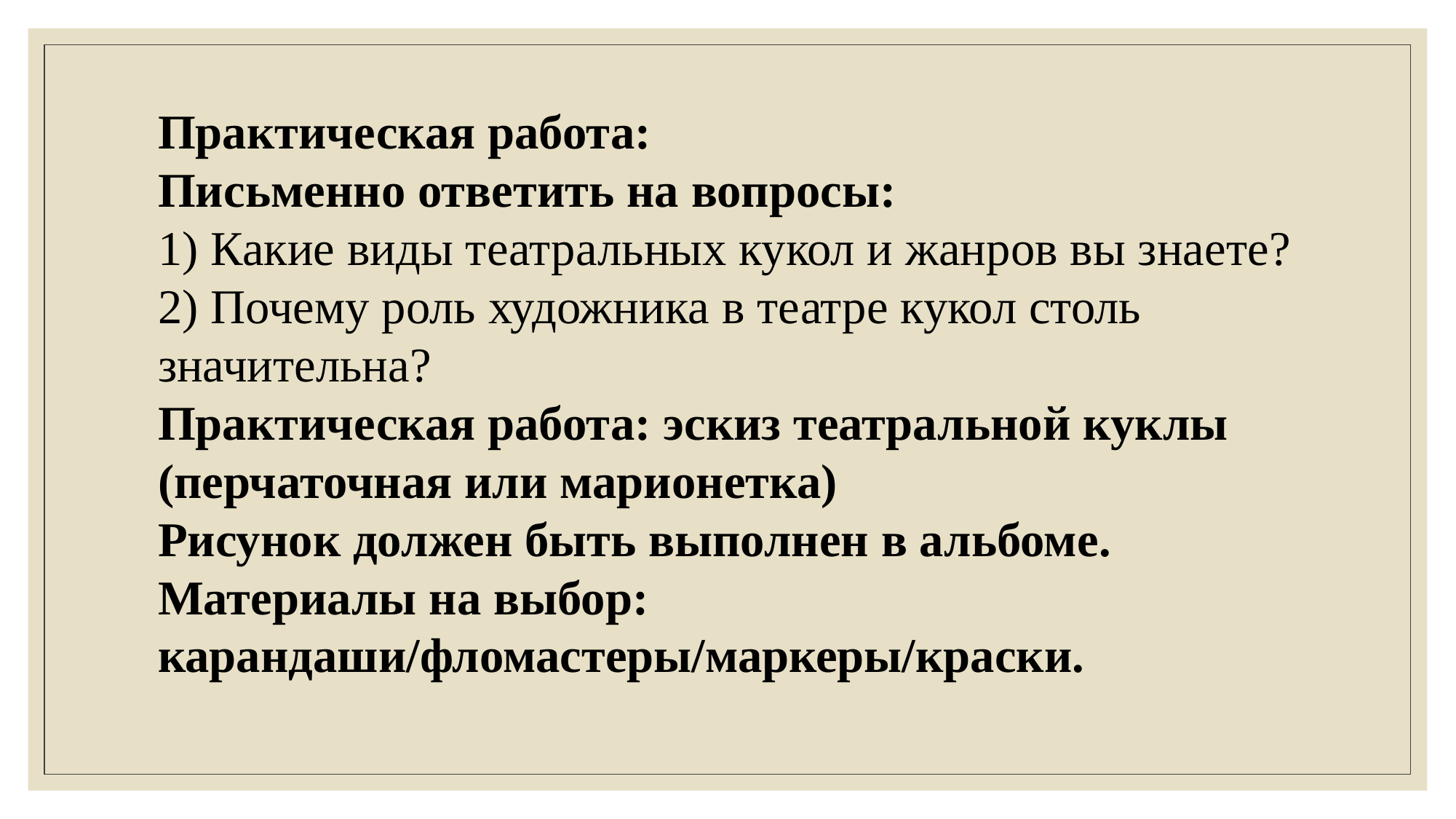

Практическая работа:
Письменно ответить на вопросы:
1) Какие виды театральных кукол и жанров вы знаете?
2) Почему роль художника в театре кукол столь значительна?
Практическая работа: эскиз театральной куклы (перчаточная или марионетка)
Рисунок должен быть выполнен в альбоме.
Материалы на выбор: карандаши/фломастеры/маркеры/краски.